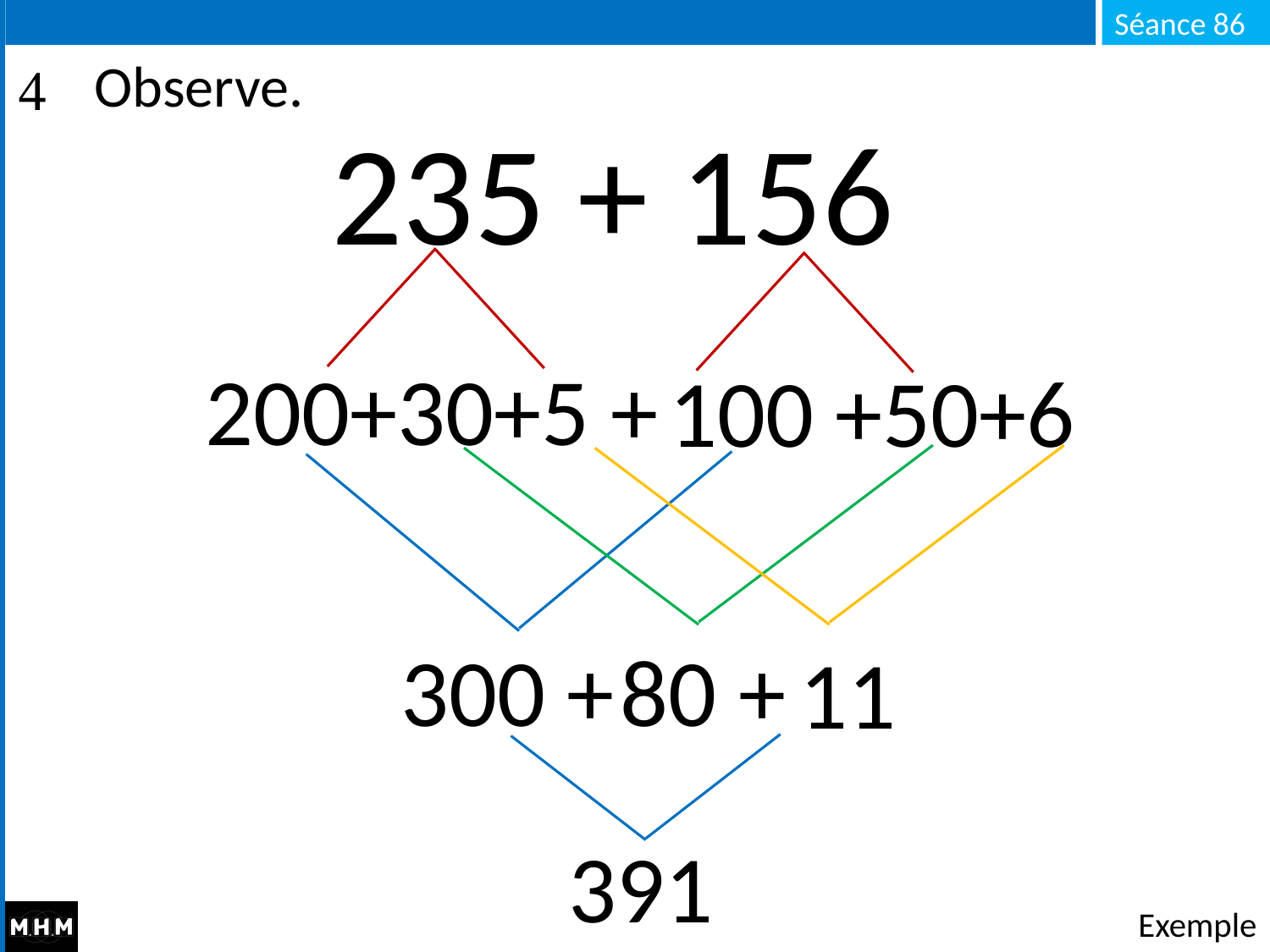

# Observe.
235 + 156
200+30+5 +
100 +50+6
300 +
80 +
11
391
Exemple